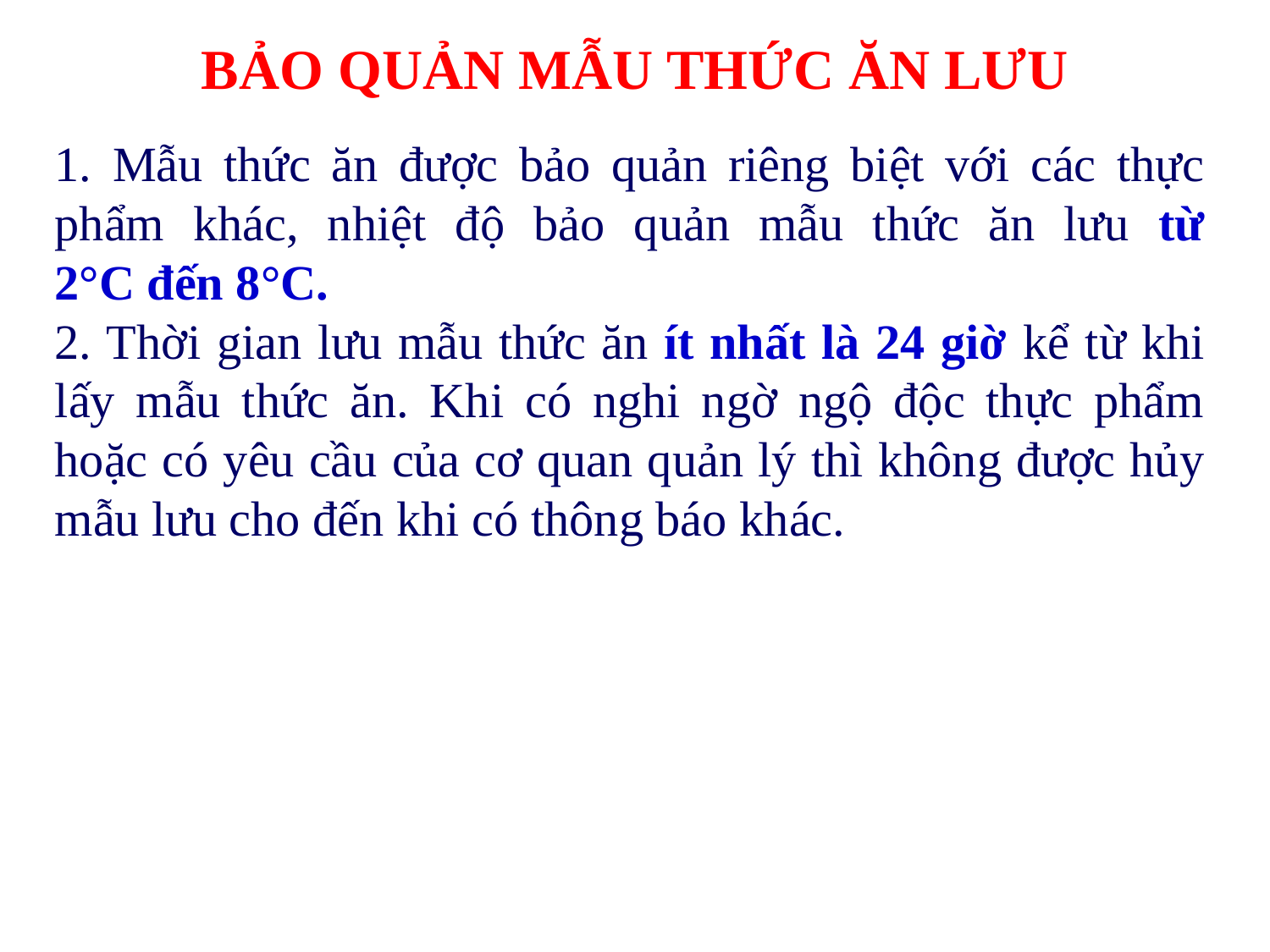

BẢO QUẢN MẪU THỨC ĂN LƯU
#
1. Mẫu thức ăn được bảo quản riêng biệt với các thực phẩm khác, nhiệt độ bảo quản mẫu thức ăn lưu từ 2°C đến 8°C.
2. Thời gian lưu mẫu thức ăn ít nhất là 24 giờ kể từ khi lấy mẫu thức ăn. Khi có nghi ngờ ngộ độc thực phẩm hoặc có yêu cầu của cơ quan quản lý thì không được hủy mẫu lưu cho đến khi có thông báo khác.